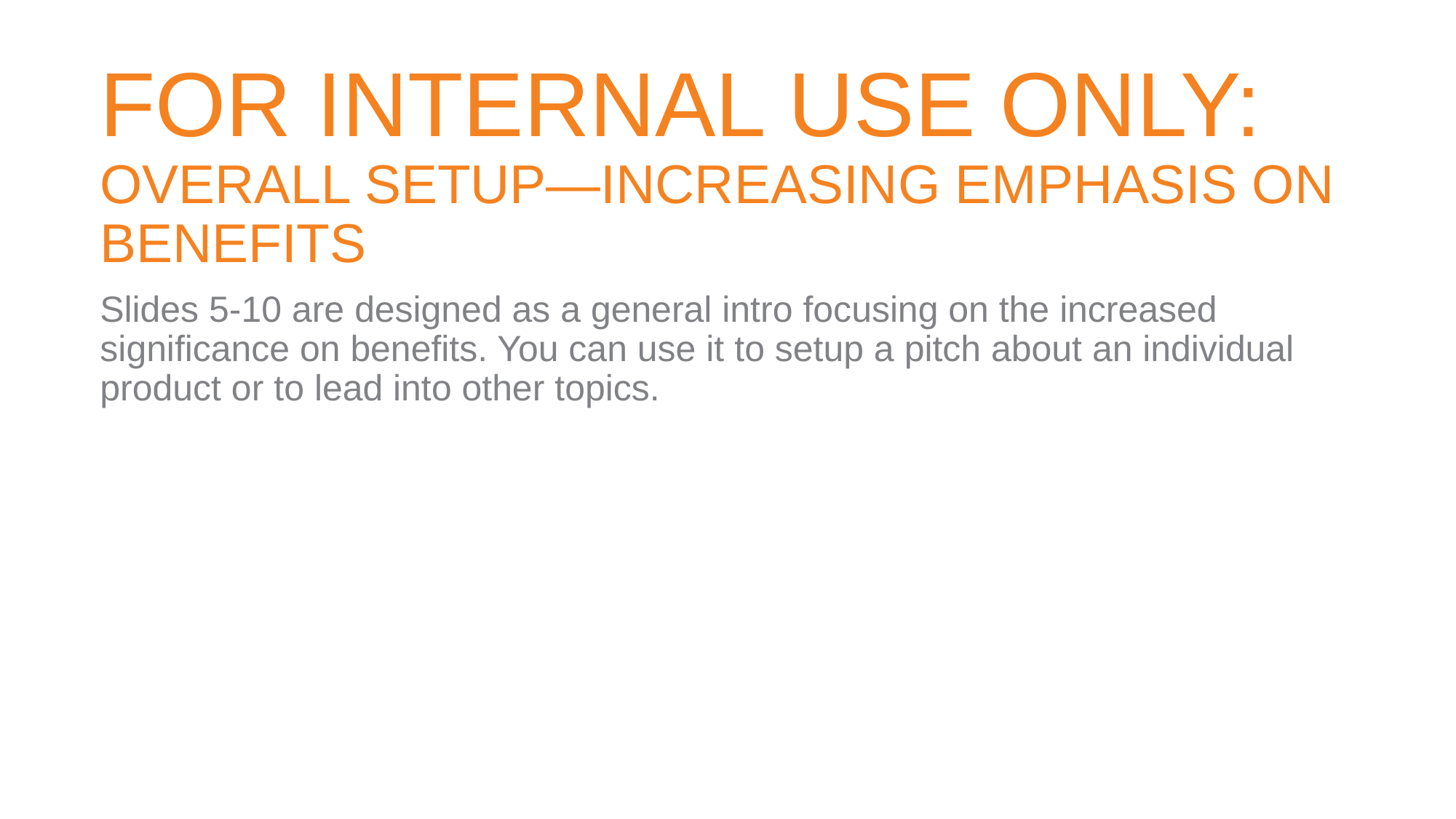

# FOR INTERNAL USE ONLY: OVERALL SETUP—INCREASING EMPHASIS ON BENEFITS
Slides 5-10 are designed as a general intro focusing on the increased significance on benefits. You can use it to setup a pitch about an individual product or to lead into other topics.